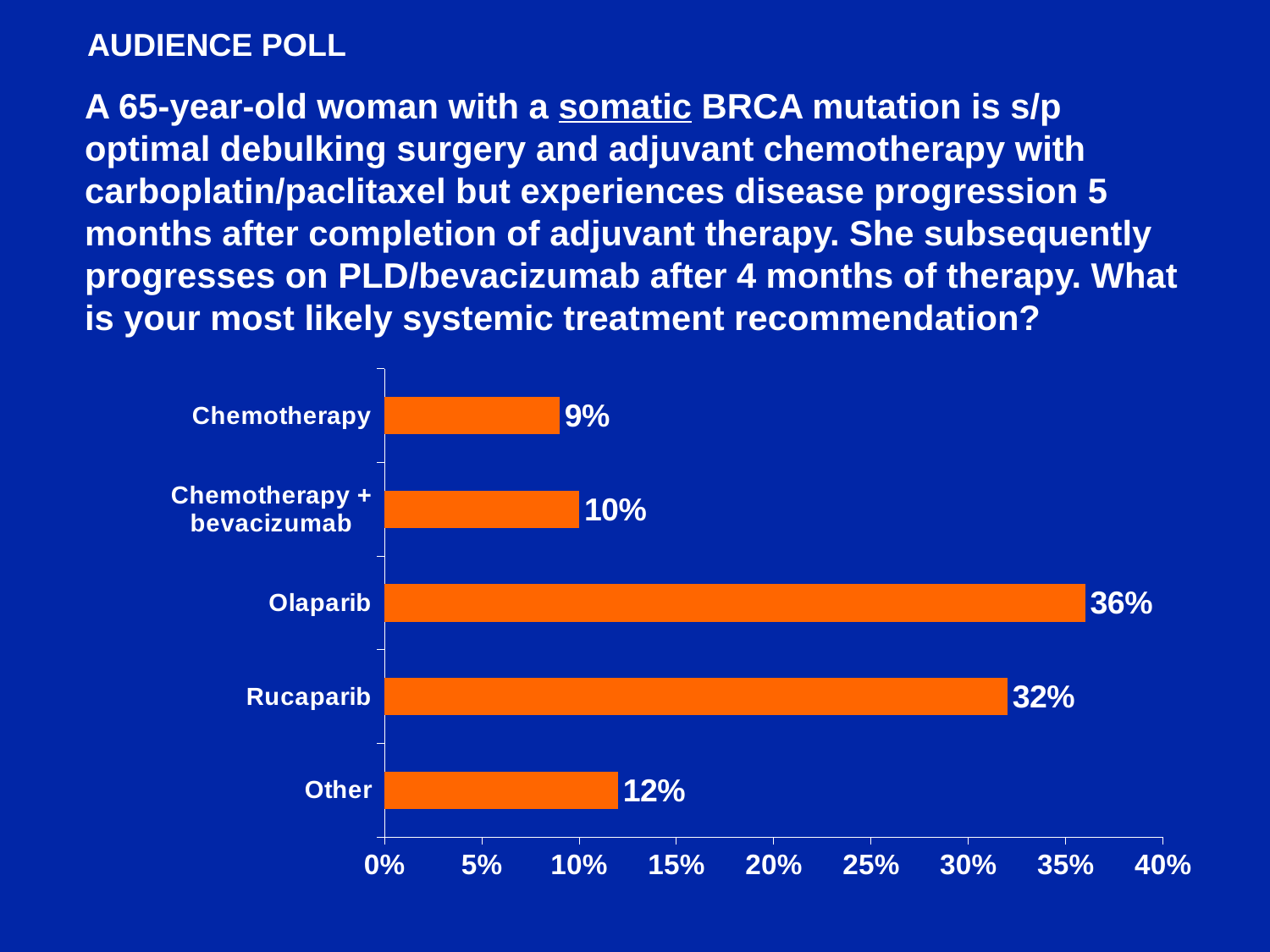

AUDIENCE POLL
A 65-year-old woman with a somatic BRCA mutation is s/p optimal debulking surgery and adjuvant chemotherapy with carboplatin/paclitaxel but experiences disease progression 5 months after completion of adjuvant therapy. She subsequently progresses on PLD/bevacizumab after 4 months of therapy. What is your most likely systemic treatment recommendation?

### Chart

| Category | Series 1 |
|---|---|
| Other | 0.12 |
| Rucaparib | 0.32 |
| Olaparib | 0.36 |
| Chemotherapy + bevacizumab | 0.1 |
| Chemotherapy | 0.09 |